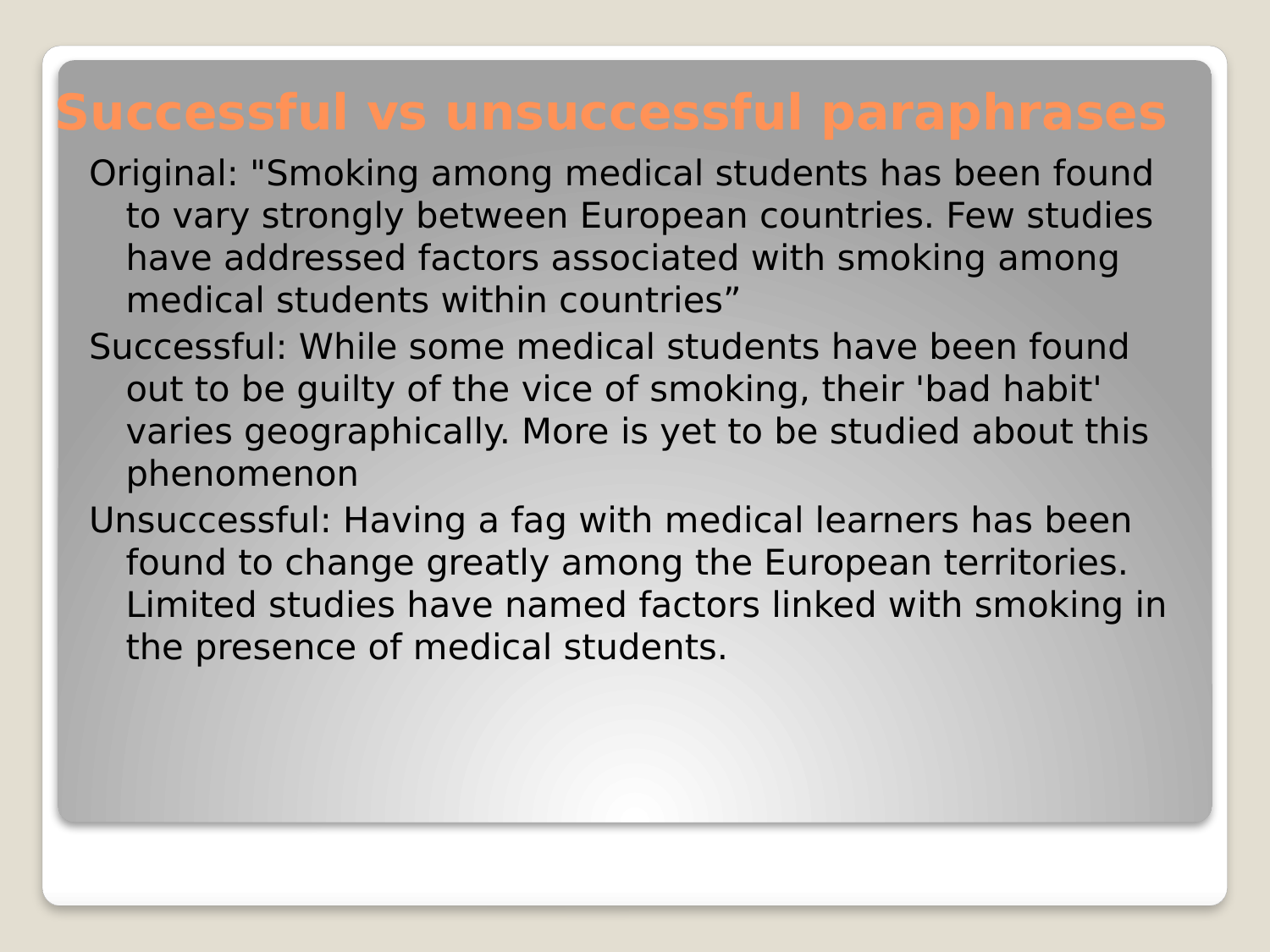

# Successful vs unsuccessful paraphrases
Original: "Smoking among medical students has been found to vary strongly between European countries. Few studies have addressed factors associated with smoking among medical students within countries”
Successful: While some medical students have been found out to be guilty of the vice of smoking, their 'bad habit' varies geographically. More is yet to be studied about this phenomenon
Unsuccessful: Having a fag with medical learners has been found to change greatly among the European territories. Limited studies have named factors linked with smoking in the presence of medical students.